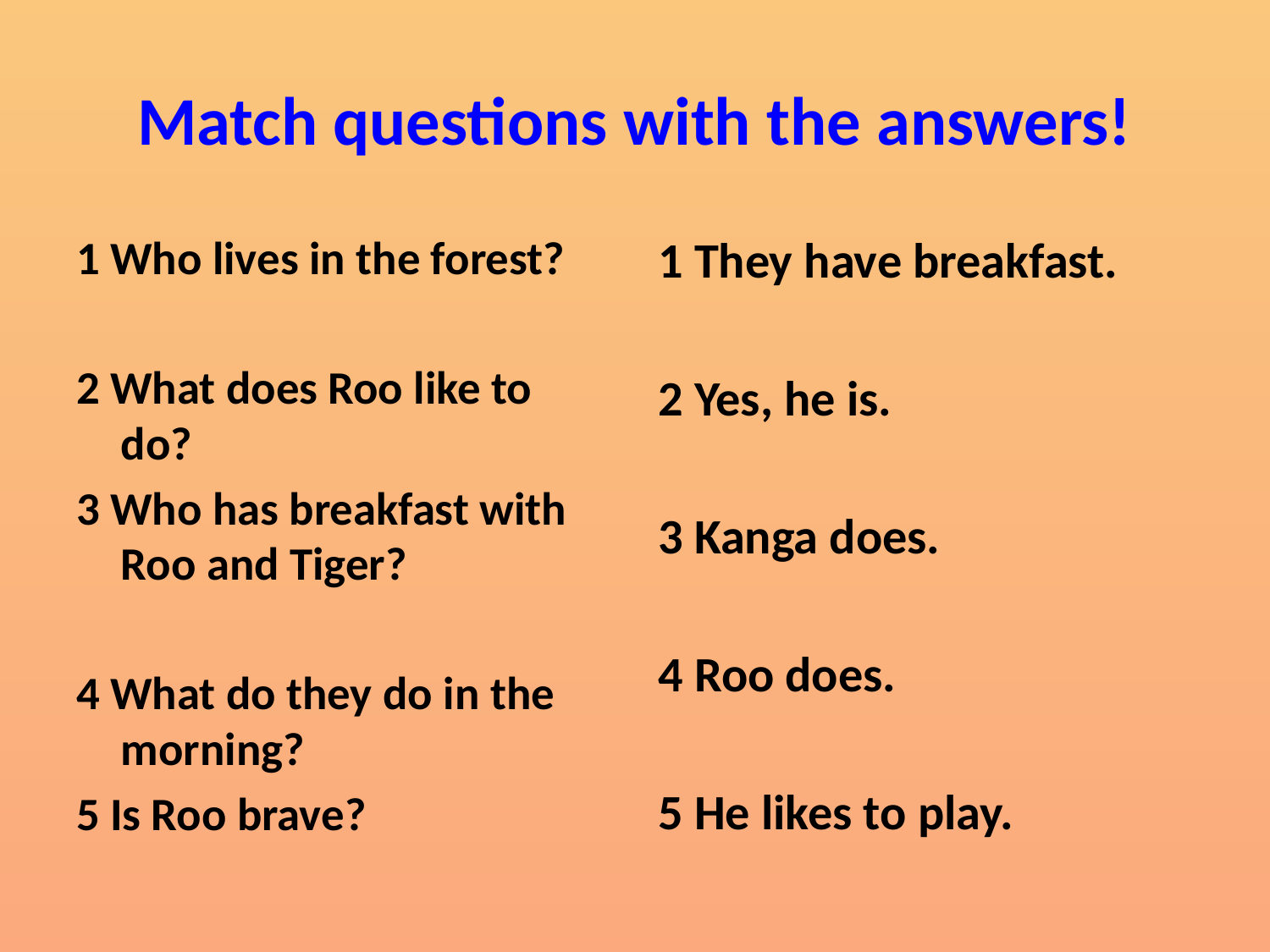

# Match questions with the answers!
1 Who lives in the forest?

2 What does Roo like to do?
3 Who has breakfast with Roo and Tiger?

4 What do they do in the morning?
5 Is Roo brave?
1 They have breakfast.

2 Yes, he is.

3 Kanga does.

4 Roo does.

5 He likes to play.